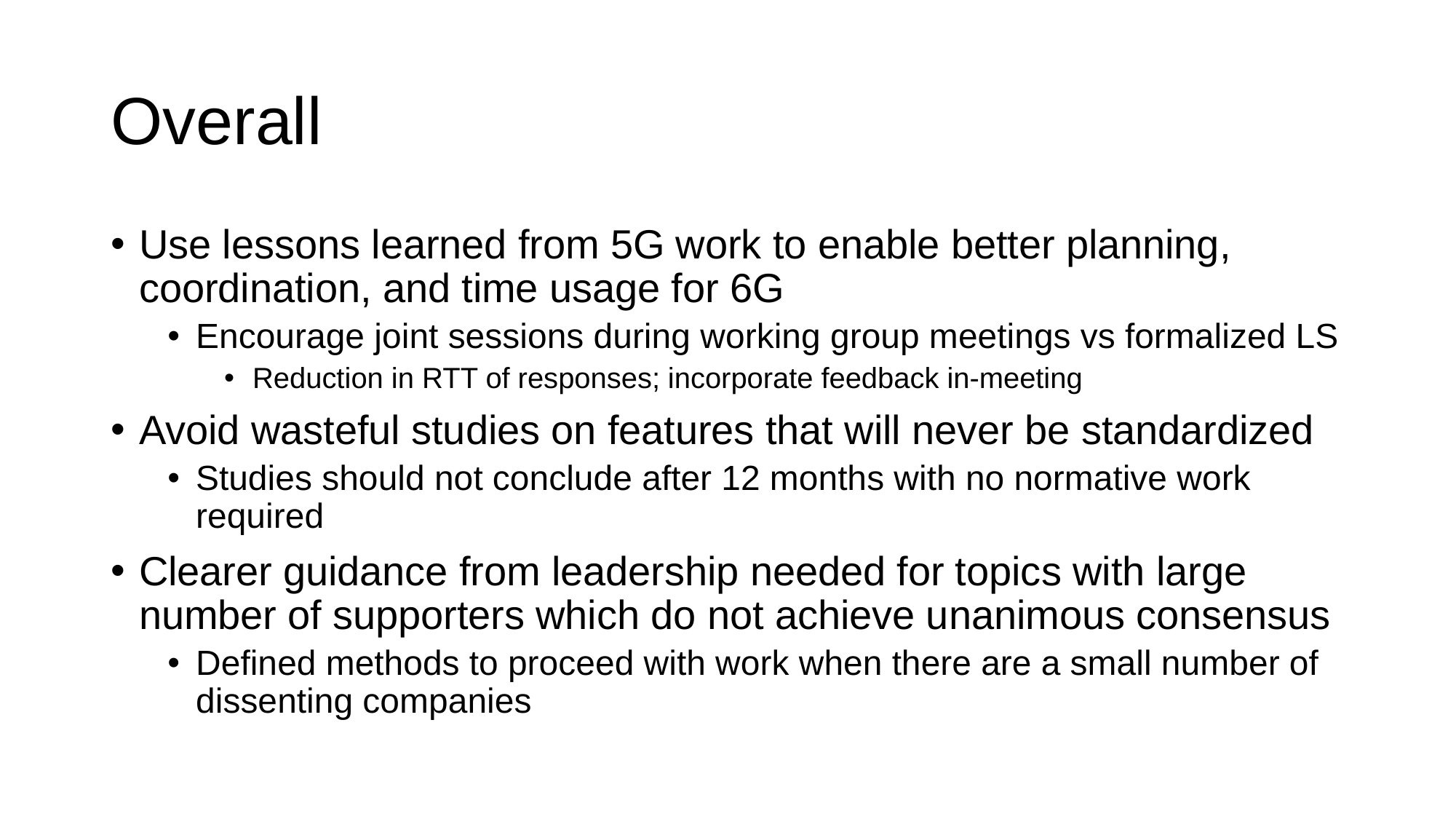

# Overall
Use lessons learned from 5G work to enable better planning, coordination, and time usage for 6G
Encourage joint sessions during working group meetings vs formalized LS
Reduction in RTT of responses; incorporate feedback in-meeting
Avoid wasteful studies on features that will never be standardized
Studies should not conclude after 12 months with no normative work required
Clearer guidance from leadership needed for topics with large number of supporters which do not achieve unanimous consensus
Defined methods to proceed with work when there are a small number of dissenting companies